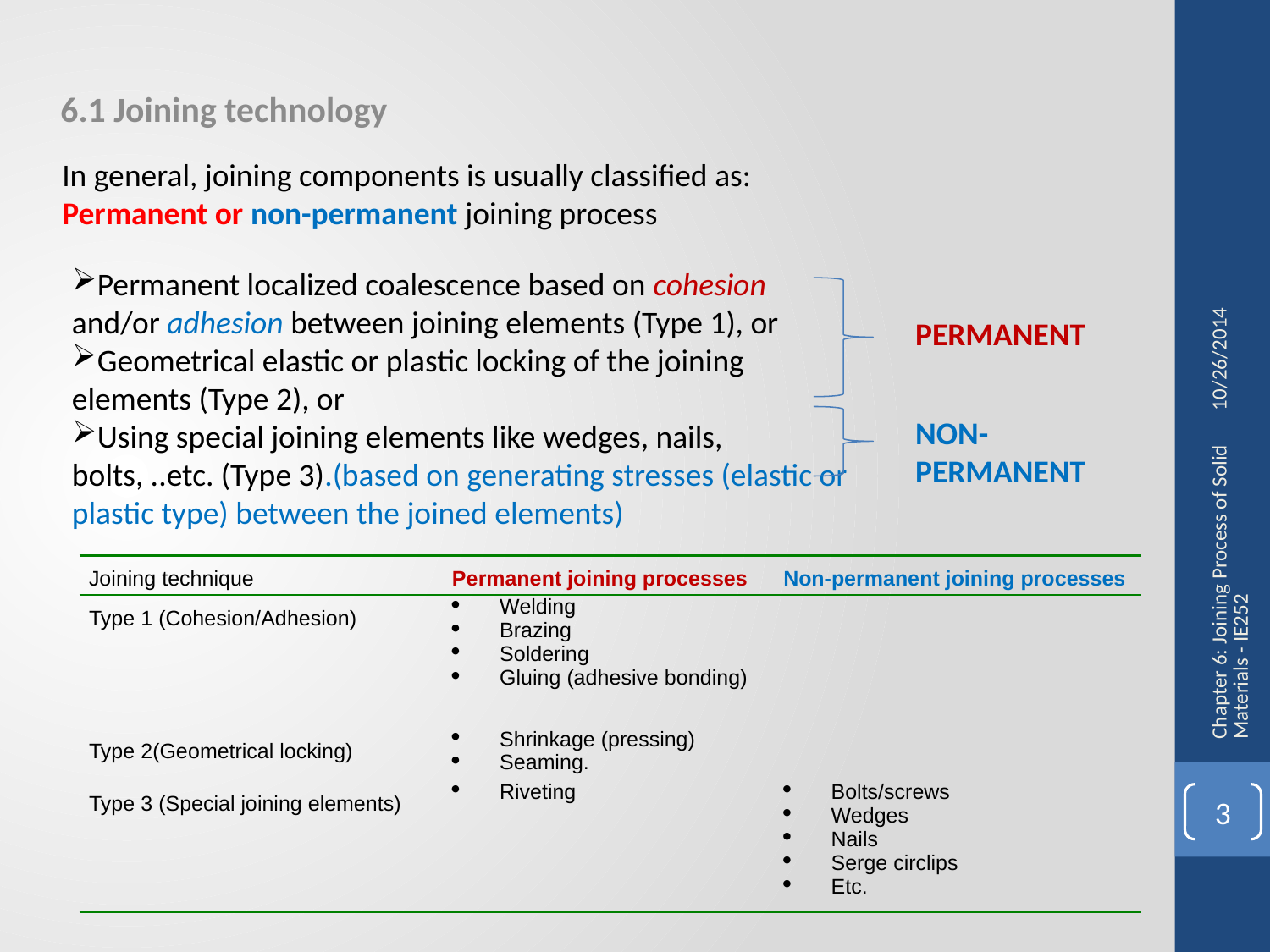

6.1 Joining technology

In general, joining components is usually classified as:
Permanent or non-permanent joining process
10/26/2014
Permanent localized coalescence based on cohesion and/or adhesion between joining elements (Type 1), or
Geometrical elastic or plastic locking of the joining elements (Type 2), or
Using special joining elements like wedges, nails, bolts, ..etc. (Type 3).(based on generating stresses (elastic or plastic type) between the joined elements)

PERMANENT

NON-PERMANENT
| Joining technique | Permanent joining processes | Non-permanent joining processes |
| --- | --- | --- |
| Type 1 (Cohesion/Adhesion) | Welding Brazing Soldering Gluing (adhesive bonding) |  |
| Type 2(Geometrical locking) | Shrinkage (pressing) Seaming. |  |
| Type 3 (Special joining elements) | Riveting | Bolts/screws Wedges Nails Serge circlips Etc. |
Chapter 6: Joining Process of Solid Materials - IE252
3